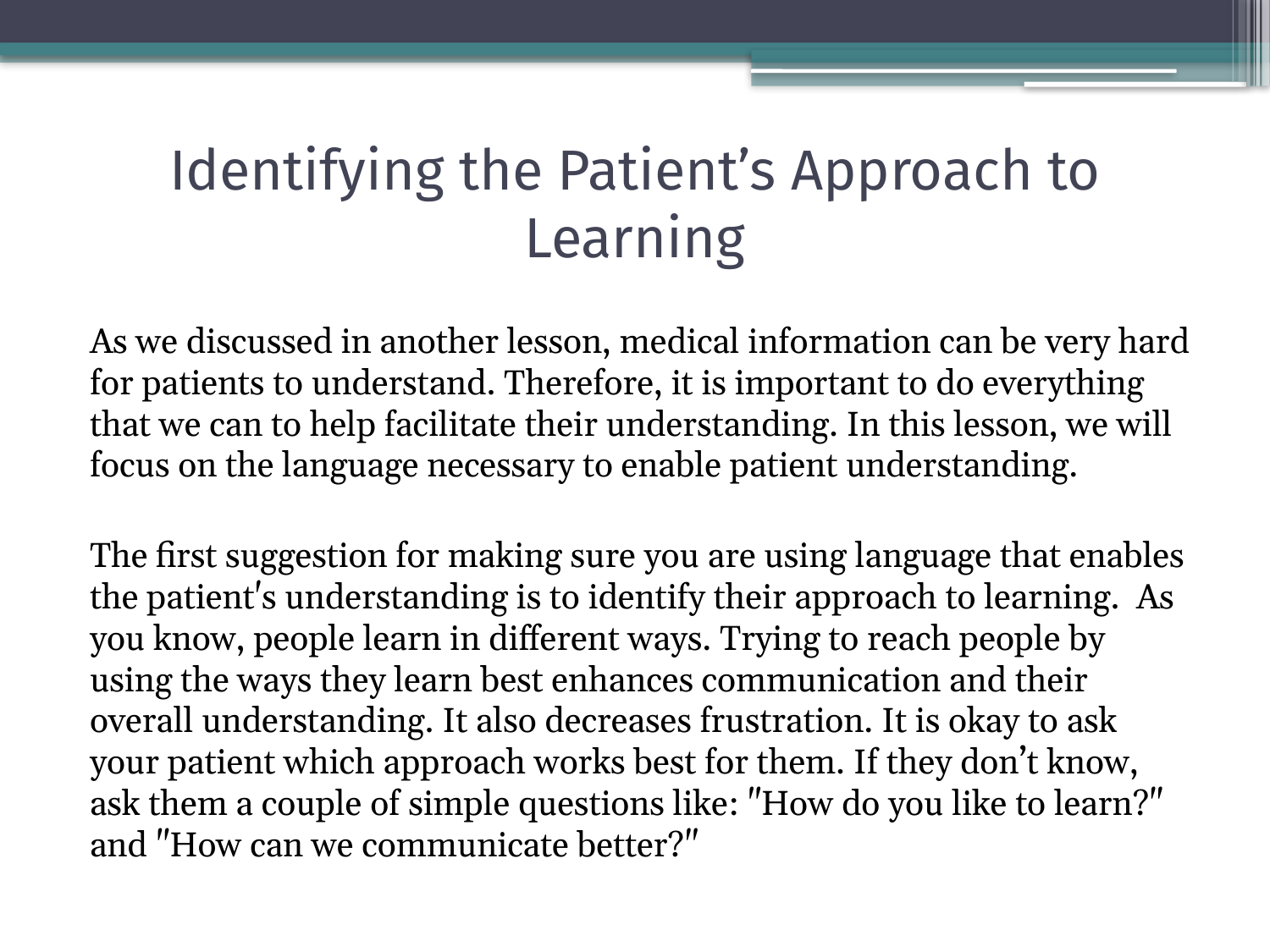

# Identifying the Patient’s Approach to Learning
As we discussed in another lesson, medical information can be very hard for patients to understand. Therefore, it is important to do everything that we can to help facilitate their understanding. In this lesson, we will focus on the language necessary to enable patient understanding.

The first suggestion for making sure you are using language that enables the patient's understanding is to identify their approach to learning.  As you know, people learn in different ways. Trying to reach people by using the ways they learn best enhances communication and their overall understanding. It also decreases frustration. It is okay to ask your patient which approach works best for them. If they don’t know, ask them a couple of simple questions like: "How do you like to learn?" and "How can we communicate better?"